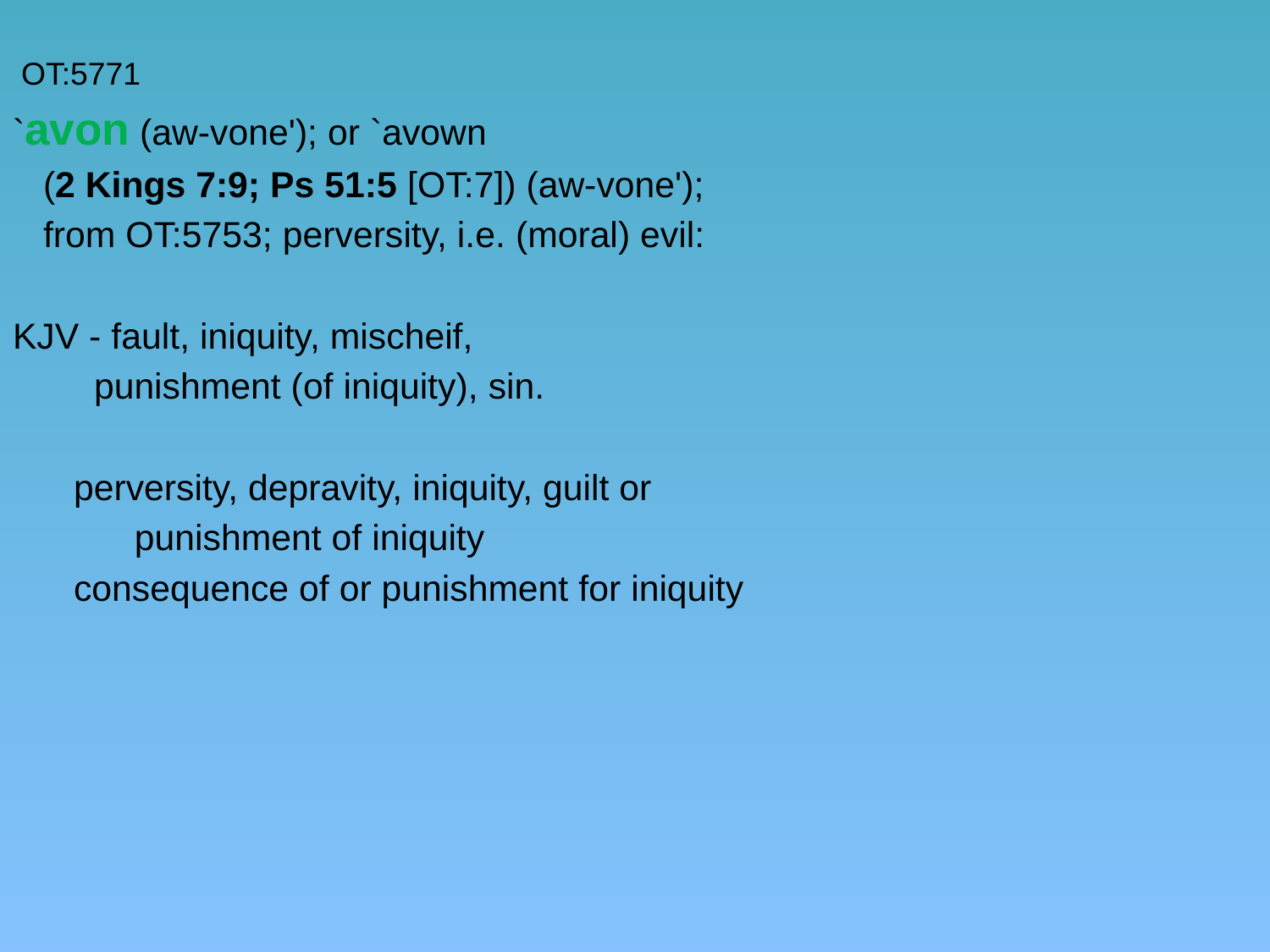

OT:5771
`avon (aw-vone'); or `avown
   (2 Kings 7:9; Ps 51:5 [OT:7]) (aw-vone');
   from OT:5753; perversity, i.e. (moral) evil:

KJV - fault, iniquity, mischeif,
        punishment (of iniquity), sin.

      perversity, depravity, iniquity, guilt or
            punishment of iniquity
      consequence of or punishment for iniquity

#